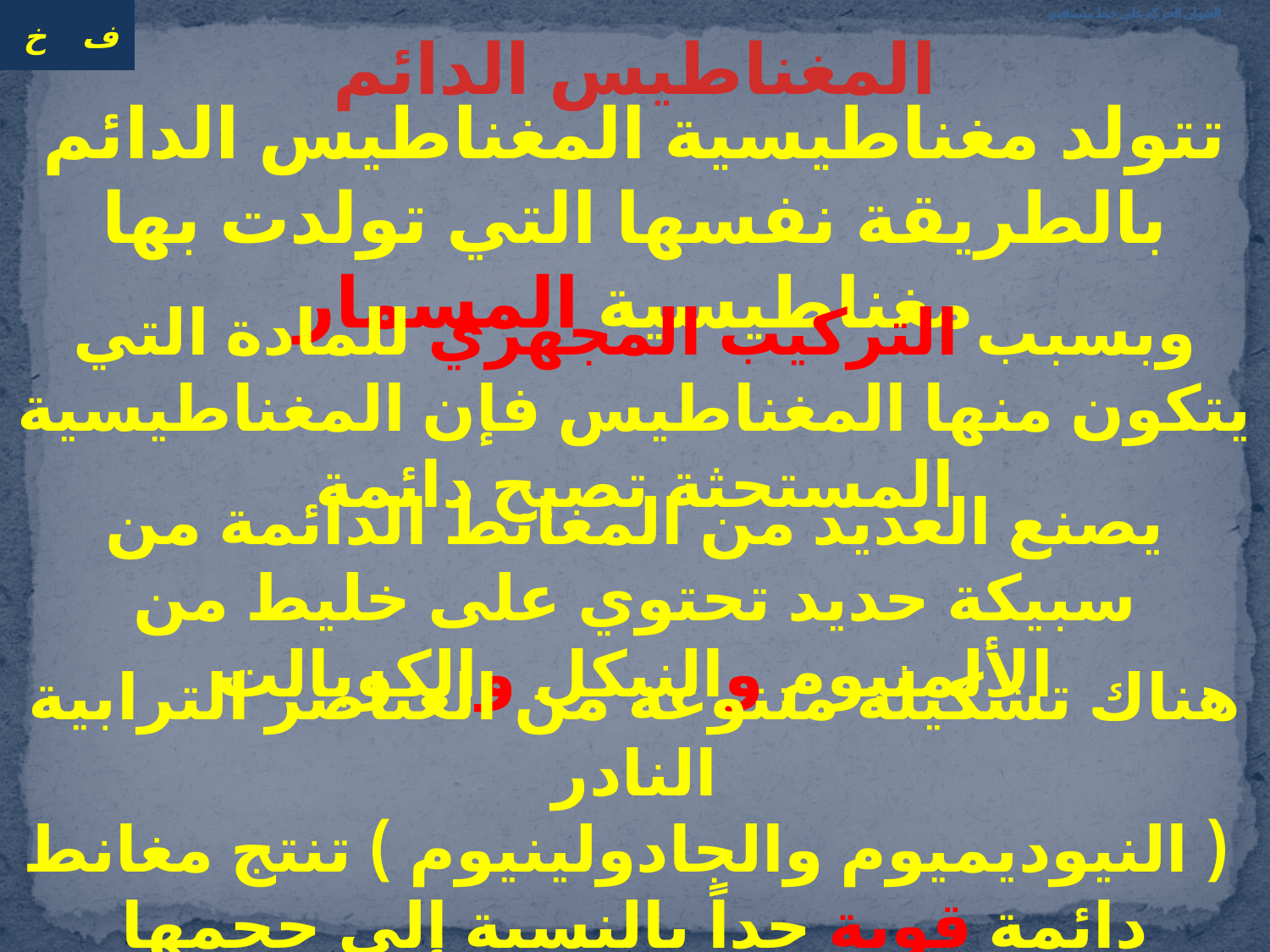

# العنوان الحركة على خط مستقيم
المغناطيس الدائم
تتولد مغناطيسية المغناطيس الدائم بالطريقة نفسها التي تولدت بها مغناطيسية المسمار
وبسبب التركيب المجهري للمادة التي يتكون منها المغناطيس فإن المغناطيسية المستحثة تصبح دائمة
يصنع العديد من المغانط الدائمة من سبيكة حديد تحتوي على خليط من الألمنيوم والنيكل والكوبالت
هناك تشكيلة متنوعة من العناصر الترابية النادر
 ( النيوديميوم والجادولينيوم ) تنتج مغانط دائمة قوية جداً بالنسبة إلى حجمها